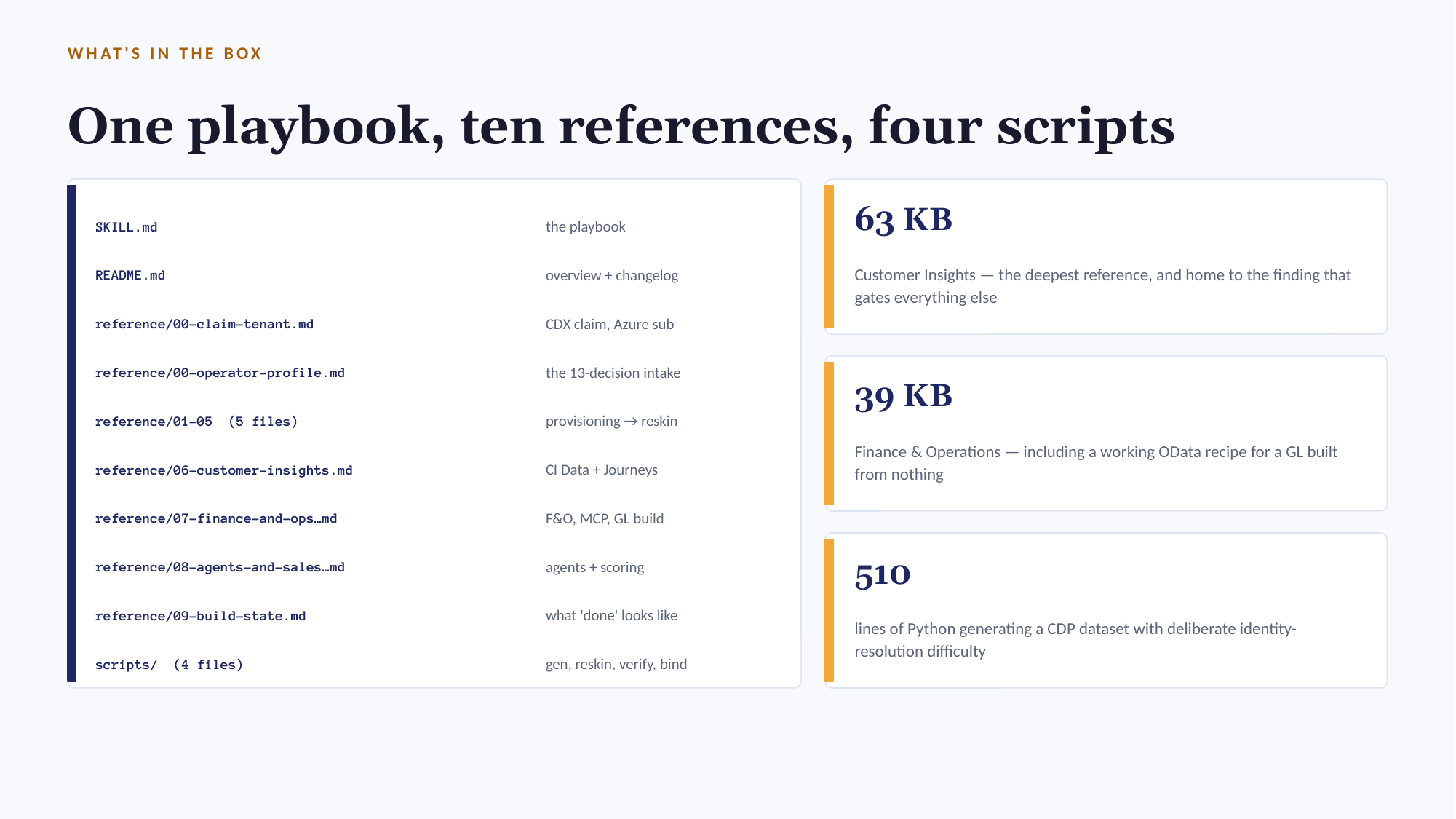

WHAT'S IN THE BOX
One playbook, ten references, four scripts

63 KB
SKILL.md
the playbook
Customer Insights — the deepest reference, and home to the finding that gates everything else
README.md
overview + changelog
reference/00-claim-tenant.md
CDX claim, Azure sub
reference/00-operator-profile.md
the 13-decision intake

39 KB
reference/01–05  (5 files)
provisioning → reskin
Finance & Operations — including a working OData recipe for a GL built from nothing
reference/06-customer-insights.md
CI Data + Journeys
reference/07-finance-and-ops…md
F&O, MCP, GL build

reference/08-agents-and-sales…md
agents + scoring
510
reference/09-build-state.md
what 'done' looks like
lines of Python generating a CDP dataset with deliberate identity-resolution difficulty
scripts/  (4 files)
gen, reskin, verify, bind